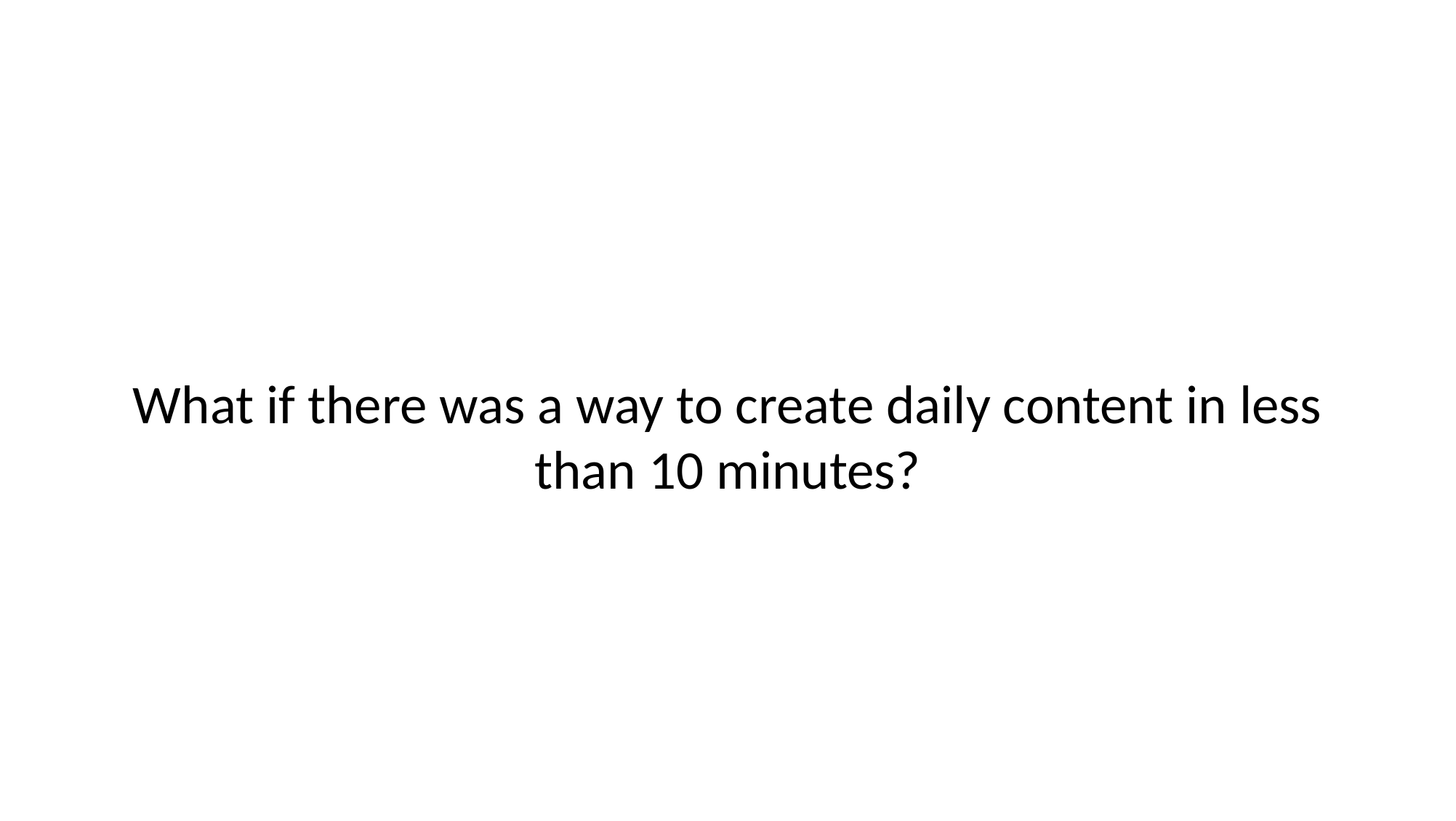

# What if there was a way to create daily content in less than 10 minutes?